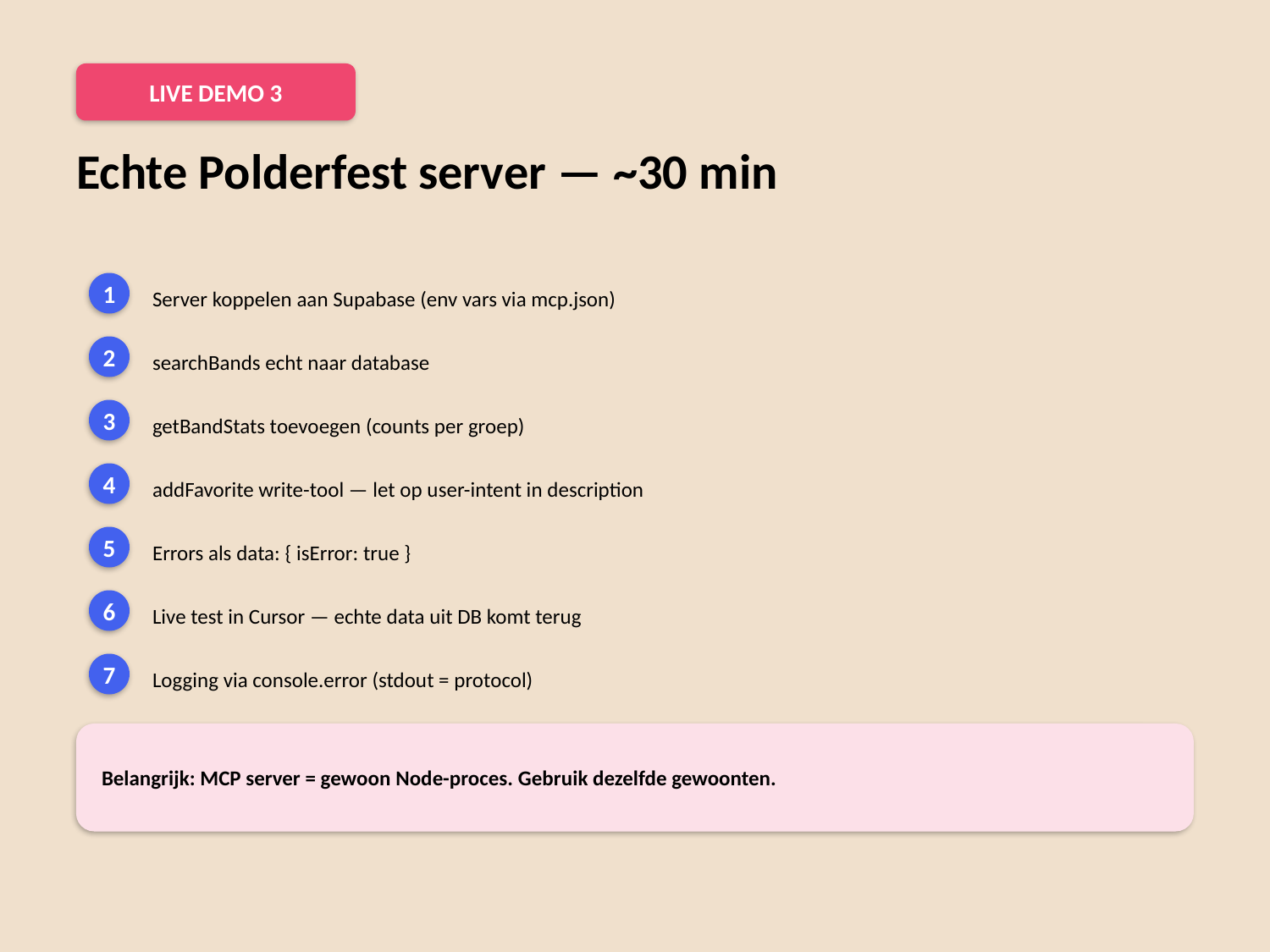

LIVE DEMO 3
Echte Polderfest server — ~30 min

1
Server koppelen aan Supabase (env vars via mcp.json)

2
searchBands echt naar database

3
getBandStats toevoegen (counts per groep)

4
addFavorite write-tool — let op user-intent in description

5
Errors als data: { isError: true }

6
Live test in Cursor — echte data uit DB komt terug

7
Logging via console.error (stdout = protocol)

Belangrijk: MCP server = gewoon Node-proces. Gebruik dezelfde gewoonten.